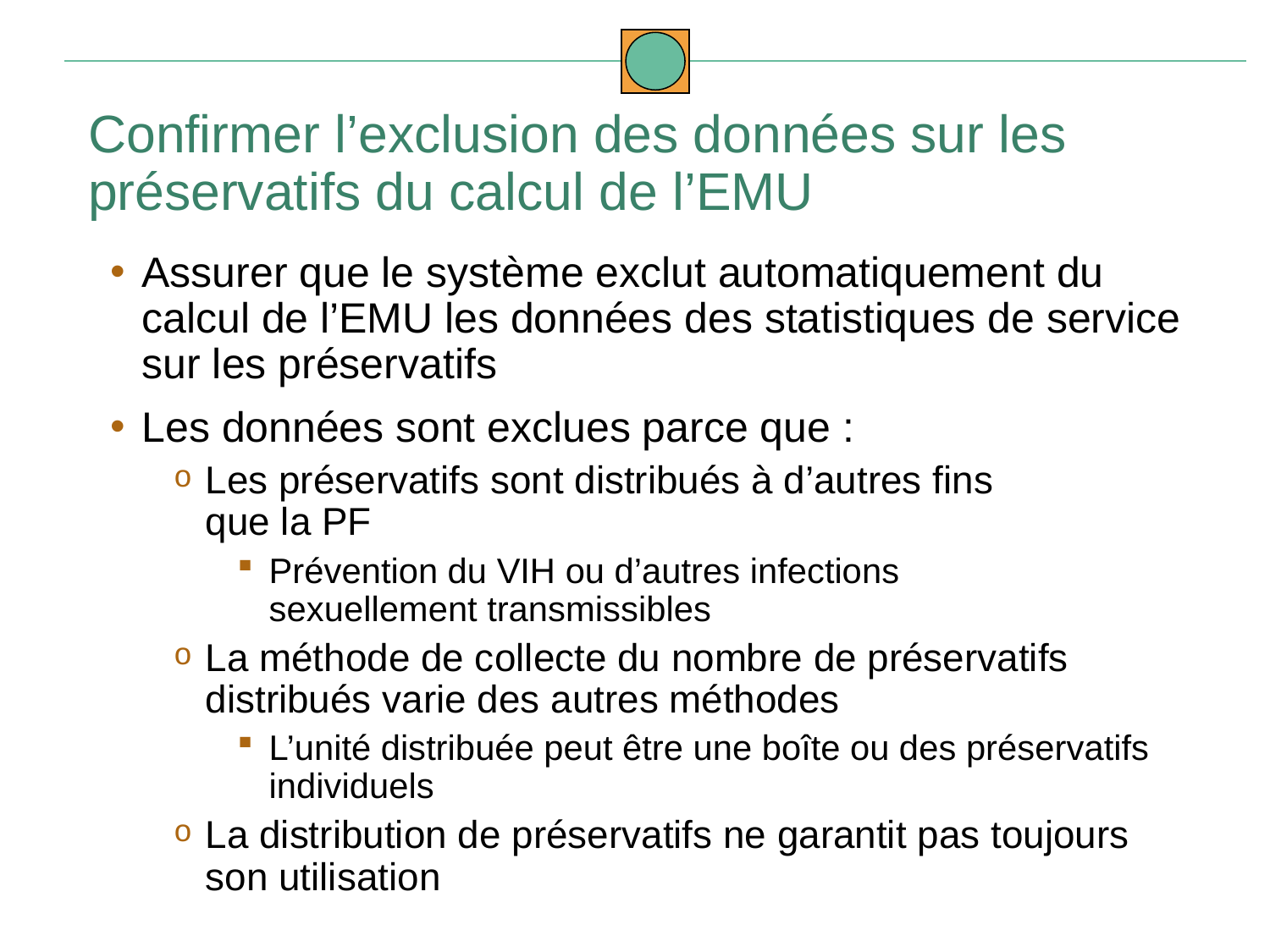

Confirmer l’exclusion des données sur les préservatifs du calcul de l’EMU
Assurer que le système exclut automatiquement du calcul de l’EMU les données des statistiques de service sur les préservatifs
Les données sont exclues parce que :
Les préservatifs sont distribués à d’autres fins
que la PF
Prévention du VIH ou d’autres infections
sexuellement transmissibles
La méthode de collecte du nombre de préservatifs distribués varie des autres méthodes
L’unité distribuée peut être une boîte ou des préservatifs individuels
La distribution de préservatifs ne garantit pas toujours
son utilisation